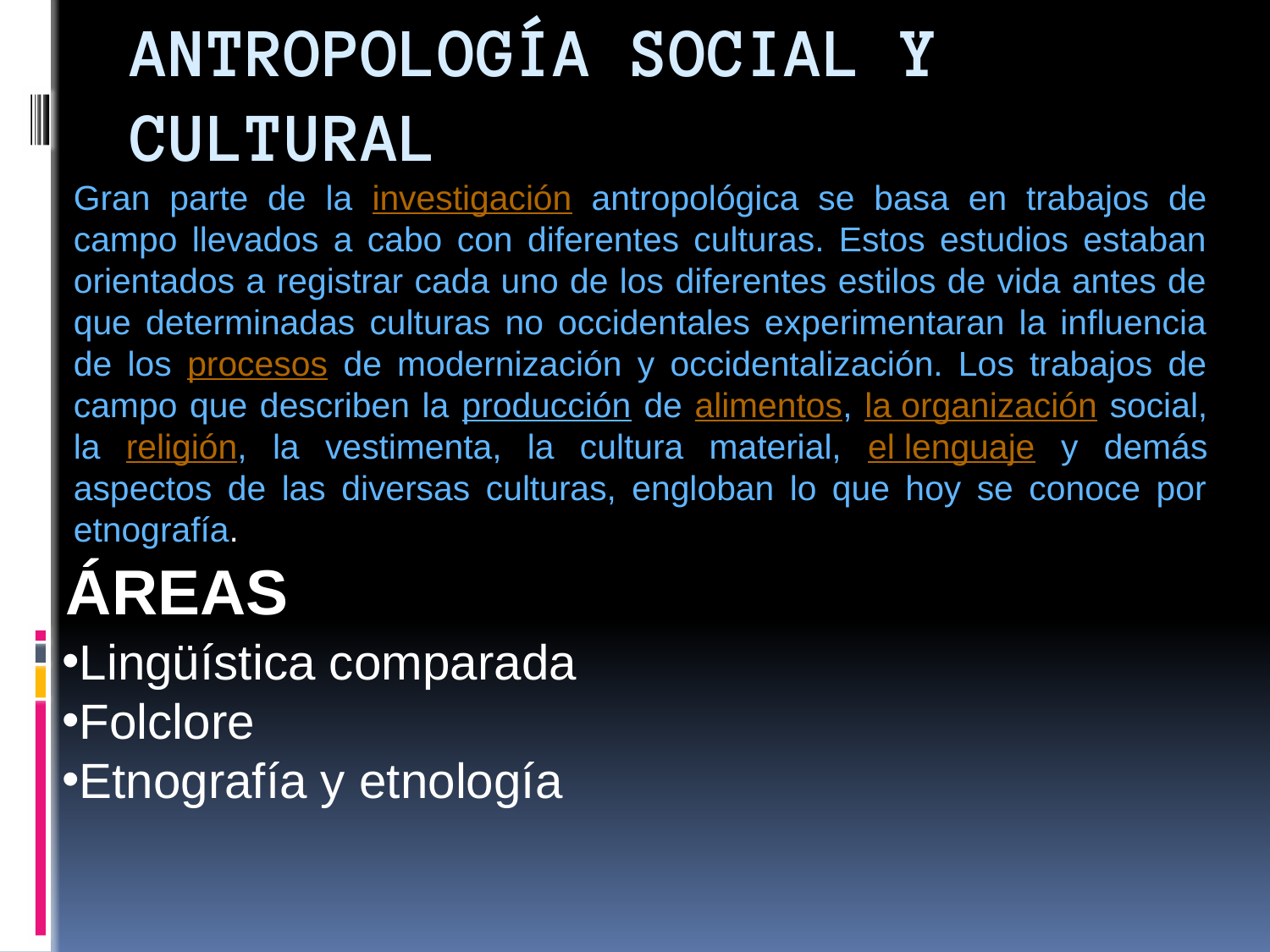

# Antropología social y cultural
Gran parte de la investigación antropológica se basa en trabajos de campo llevados a cabo con diferentes culturas. Estos estudios estaban orientados a registrar cada uno de los diferentes estilos de vida antes de que determinadas culturas no occidentales experimentaran la influencia de los procesos de modernización y occidentalización. Los trabajos de campo que describen la producción de alimentos, la organización social, la religión, la vestimenta, la cultura material, el lenguaje y demás aspectos de las diversas culturas, engloban lo que hoy se conoce por etnografía.
ÁREAS
Lingüística comparada
Folclore
Etnografía y etnología